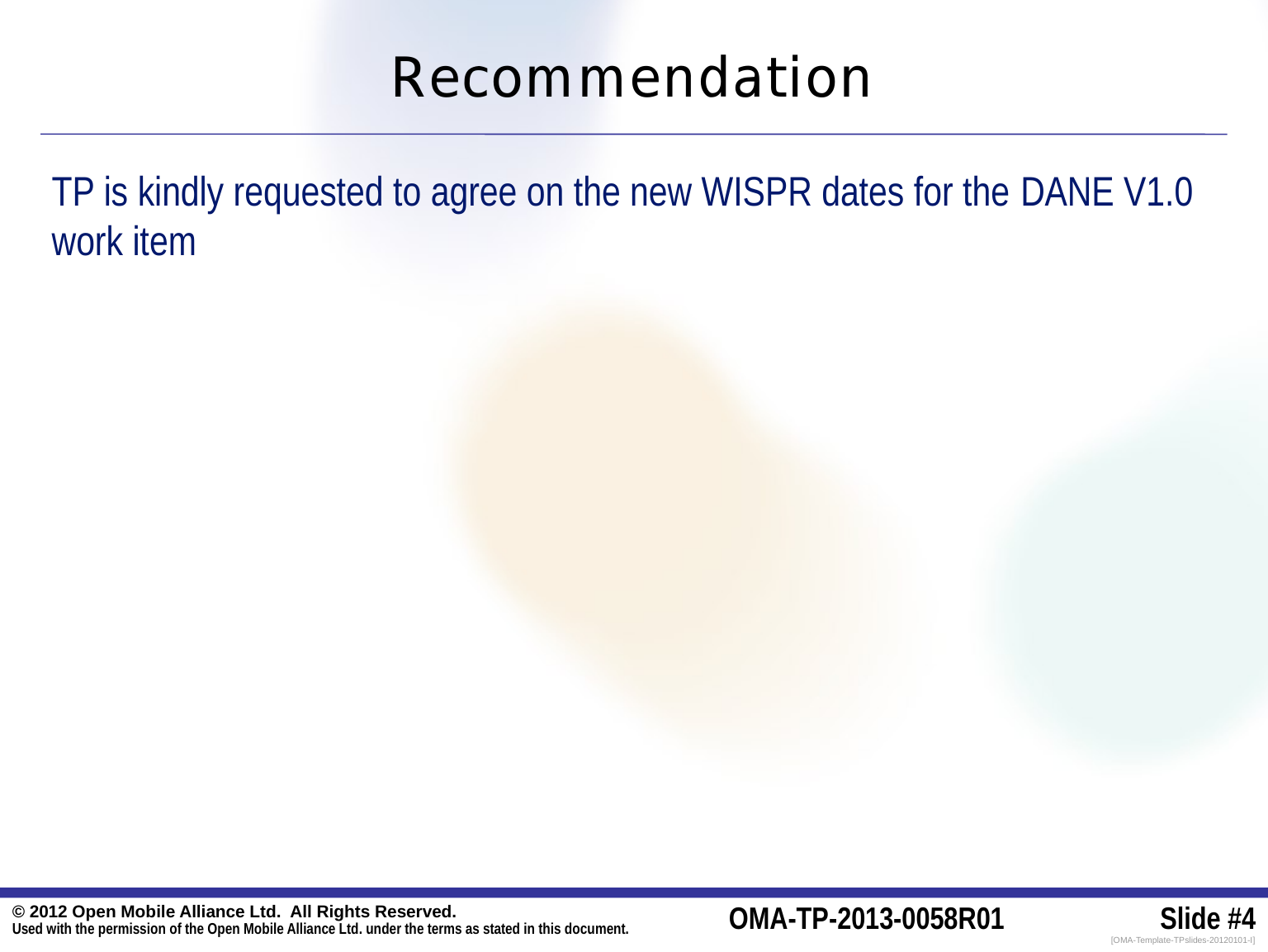

# Recommendation
TP is kindly requested to agree on the new WISPR dates for the DANE V1.0 work item